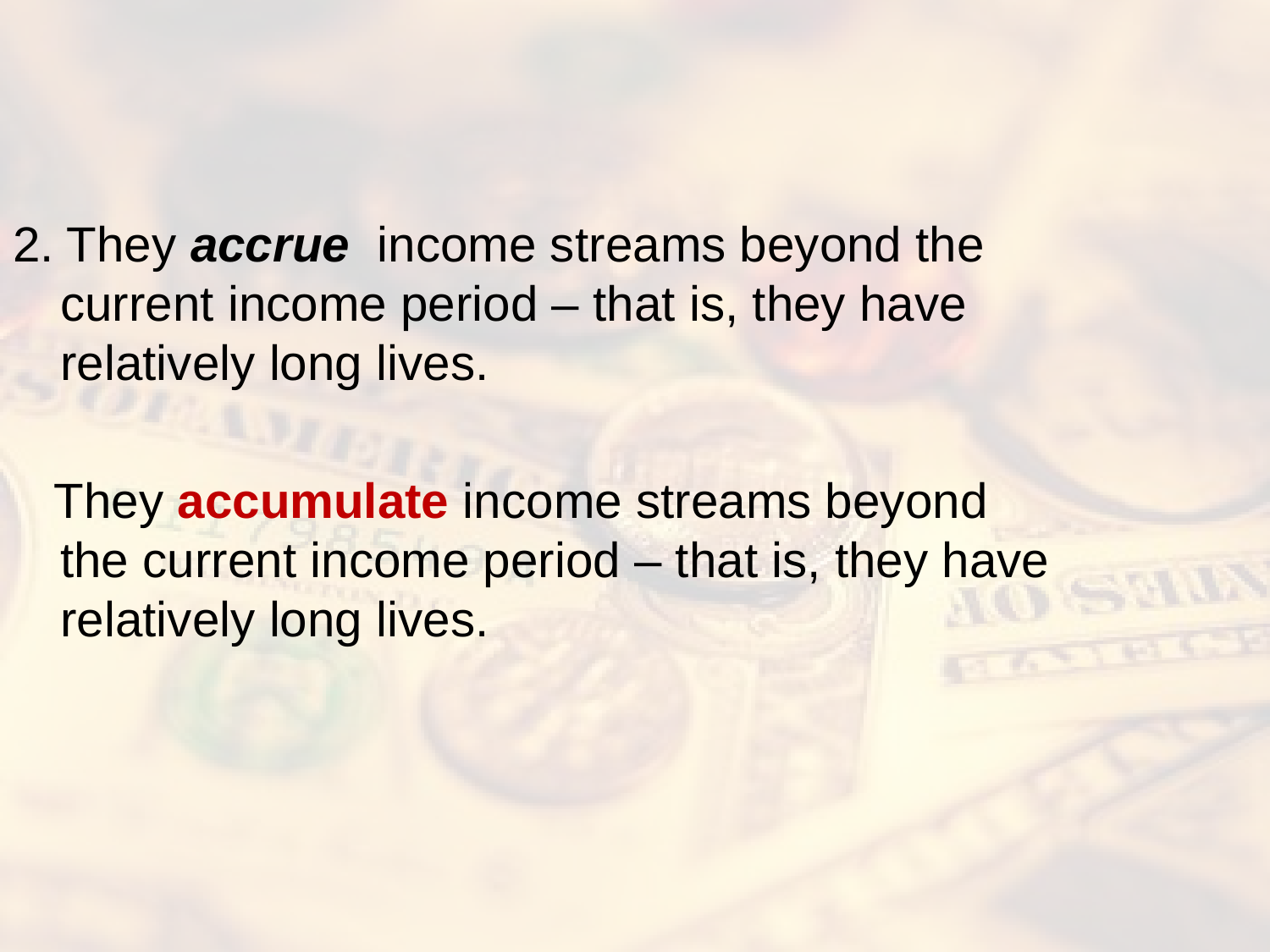

#
2. They accrue  income streams beyond the current income period – that is, they have relatively long lives.

   They accumulate income streams beyond the current income period – that is, they have relatively long lives.